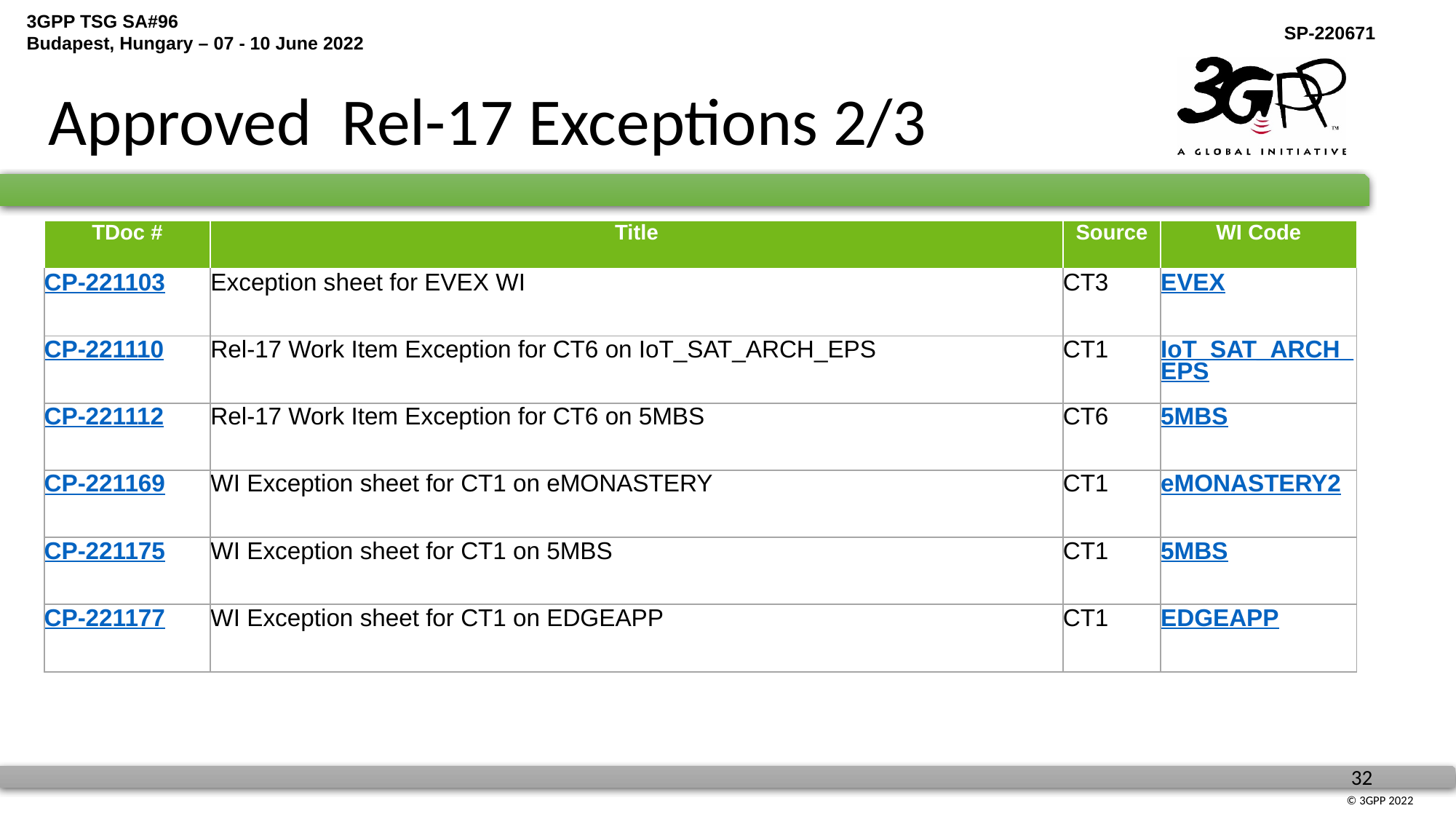

# Approved  Rel-17 Exceptions 2/3
| TDoc # | Title | Source | WI Code |
| --- | --- | --- | --- |
| CP-221103 | Exception sheet for EVEX WI | CT3 | EVEX |
| CP-221110 | Rel-17 Work Item Exception for CT6 on IoT\_SAT\_ARCH\_EPS | CT1 | IoT\_SAT\_ARCH\_EPS |
| CP-221112 | Rel-17 Work Item Exception for CT6 on 5MBS | CT6 | 5MBS |
| CP-221169 | WI Exception sheet for CT1 on eMONASTERY | CT1 | eMONASTERY2 |
| CP-221175 | WI Exception sheet for CT1 on 5MBS | CT1 | 5MBS |
| CP-221177 | WI Exception sheet for CT1 on EDGEAPP | CT1 | EDGEAPP |